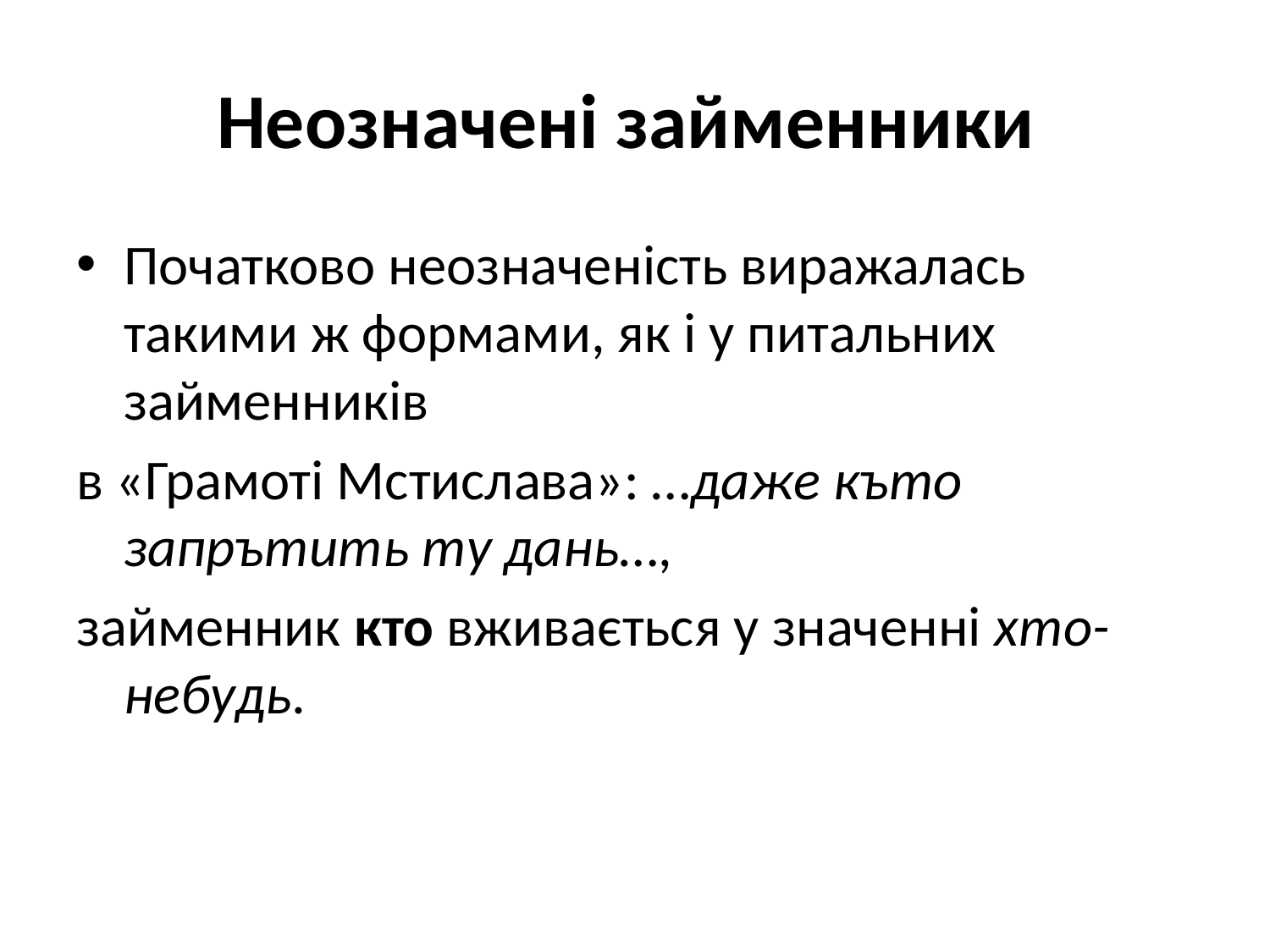

# Неозначені займенники
Початково неозначеність виражалась такими ж формами, як і у питальних займенників
в «Грамоті Мстислава»: …даже къто запрътить ту дань…,
займенник кто вживається у значенні хто-небудь.